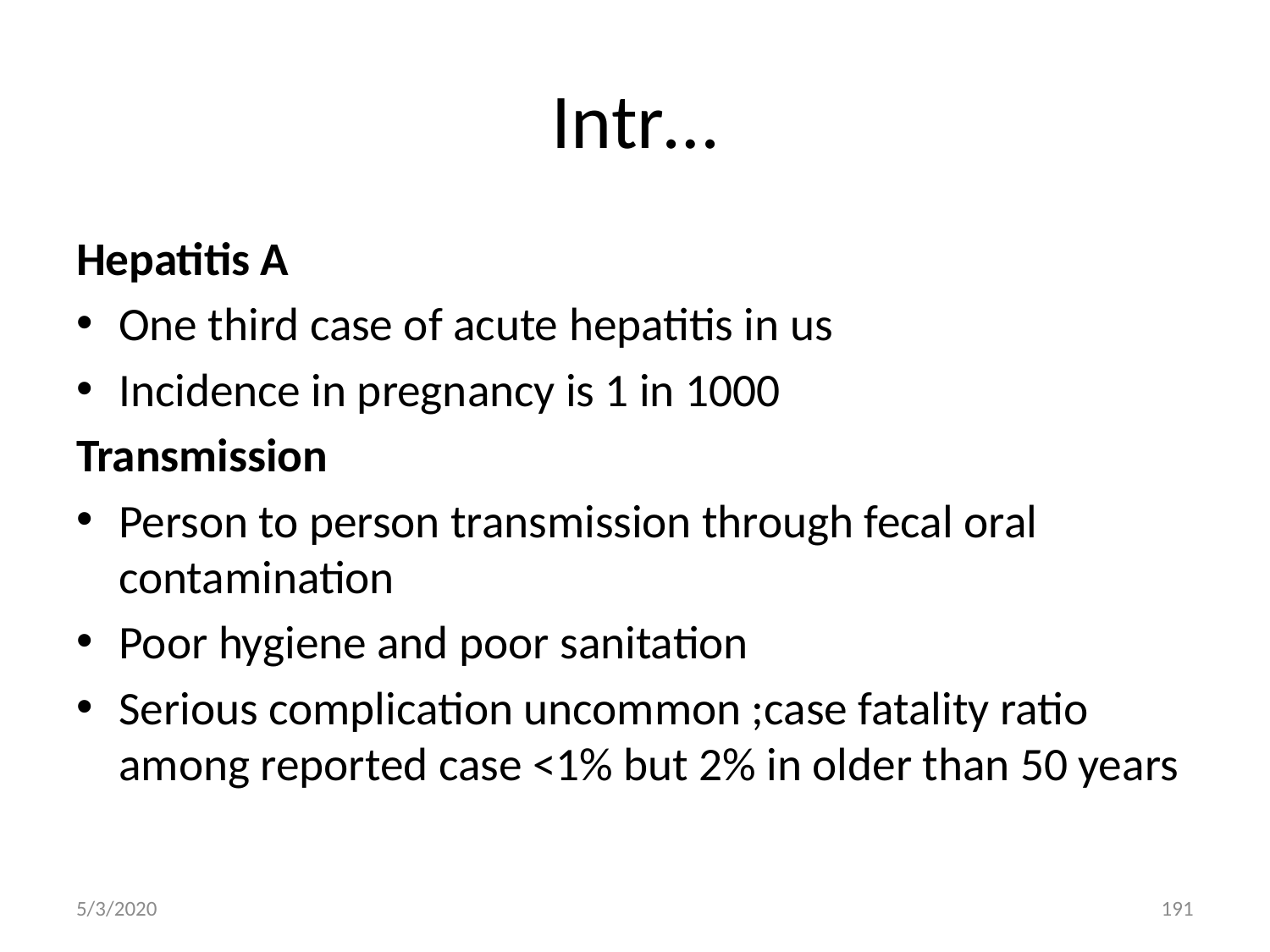

# Intr…
Hepatitis A
One third case of acute hepatitis in us
Incidence in pregnancy is 1 in 1000
Transmission
Person to person transmission through fecal oral contamination
Poor hygiene and poor sanitation
Serious complication uncommon ;case fatality ratio among reported case <1% but 2% in older than 50 years

5/3/2020
191